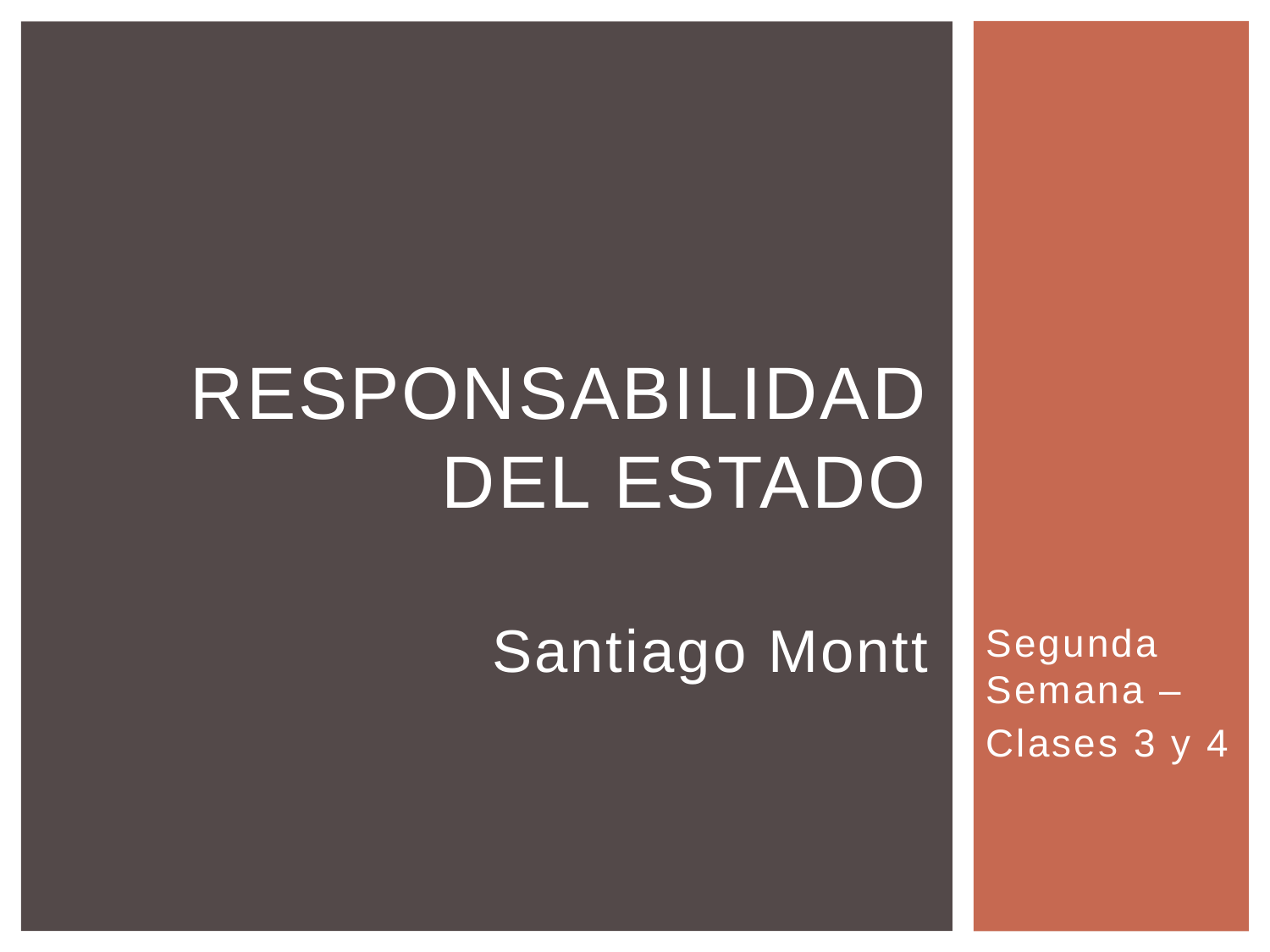

# Responsabilidad del Estado Santiago Montt
Segunda Semana –
Clases 3 y 4